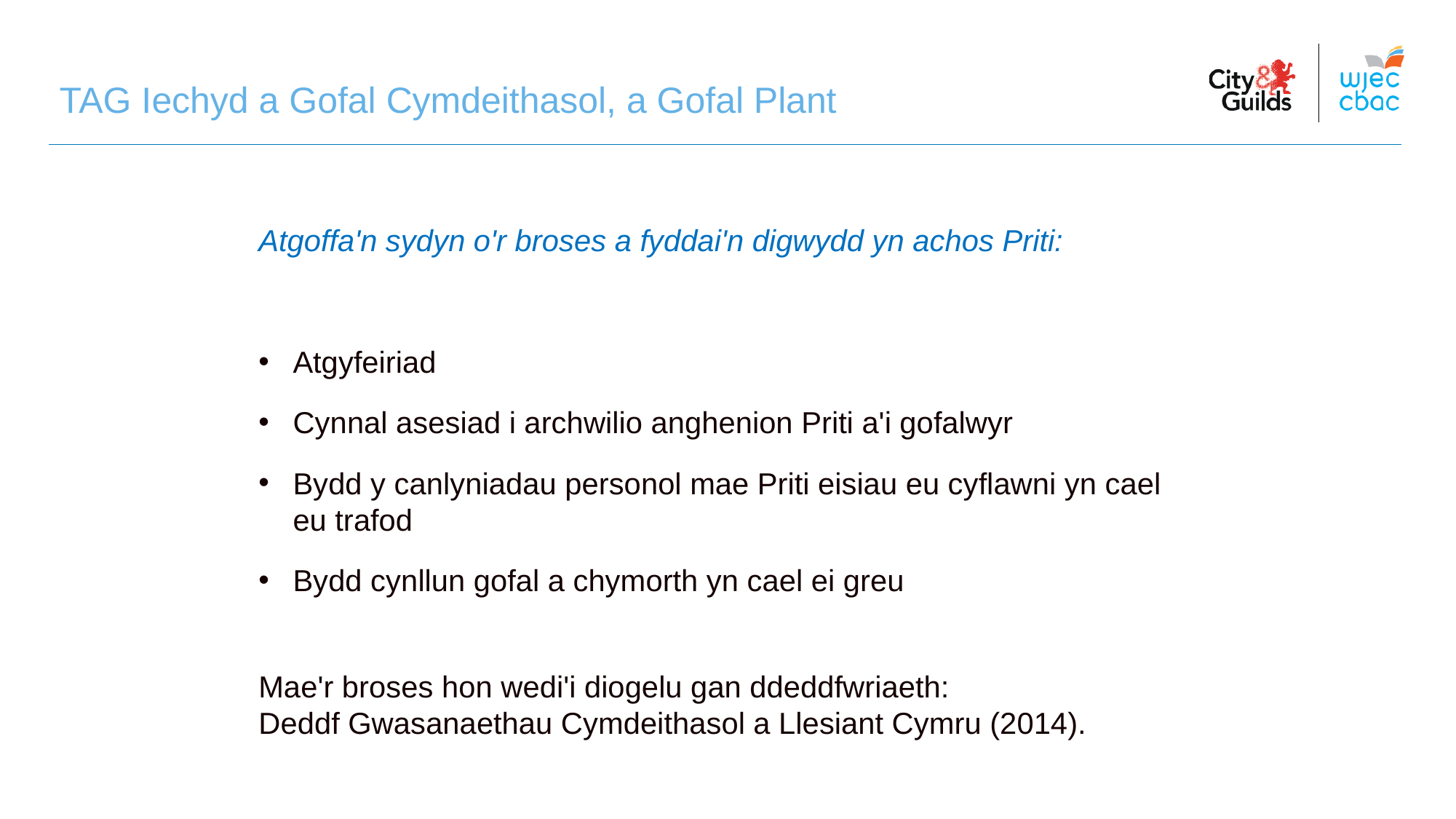

# TAG Iechyd a Gofal Cymdeithasol, a Gofal Plant
Atgoffa'n sydyn o'r broses a fyddai'n digwydd yn achos Priti:

Atgyfeiriad
Cynnal asesiad i archwilio anghenion Priti a'i gofalwyr
Bydd y canlyniadau personol mae Priti eisiau eu cyflawni yn cael eu trafod
Bydd cynllun gofal a chymorth yn cael ei greu

Mae'r broses hon wedi'i diogelu gan ddeddfwriaeth:
Deddf Gwasanaethau Cymdeithasol a Llesiant Cymru (2014).